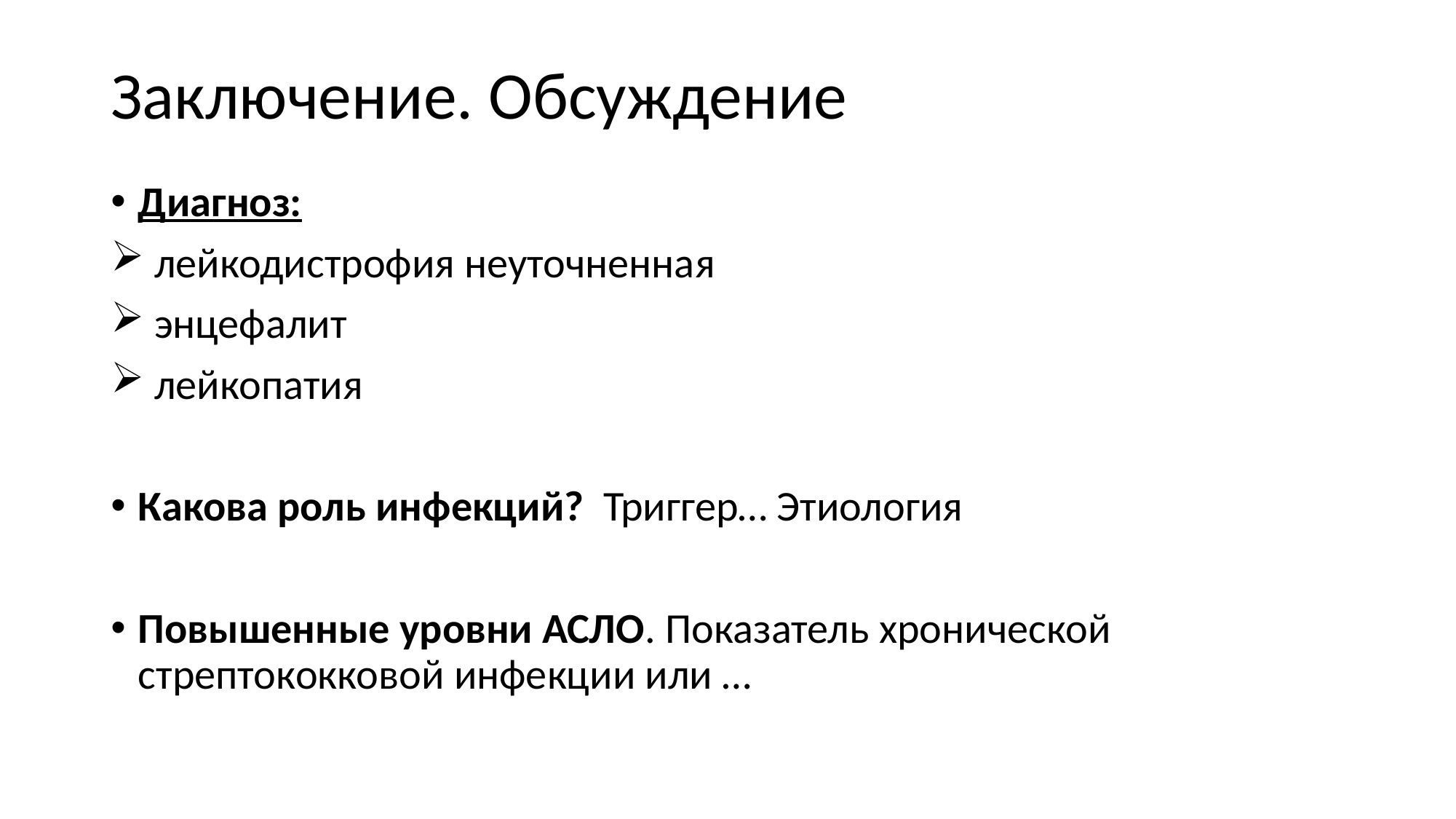

# Заключение. Обсуждение
Диагноз:
 лейкодистрофия неуточненная
 энцефалит
 лейкопатия

Какова роль инфекций?  Триггер… Этиология

Повышенные уровни АСЛО. Показатель хронической стрептококковой инфекции или …